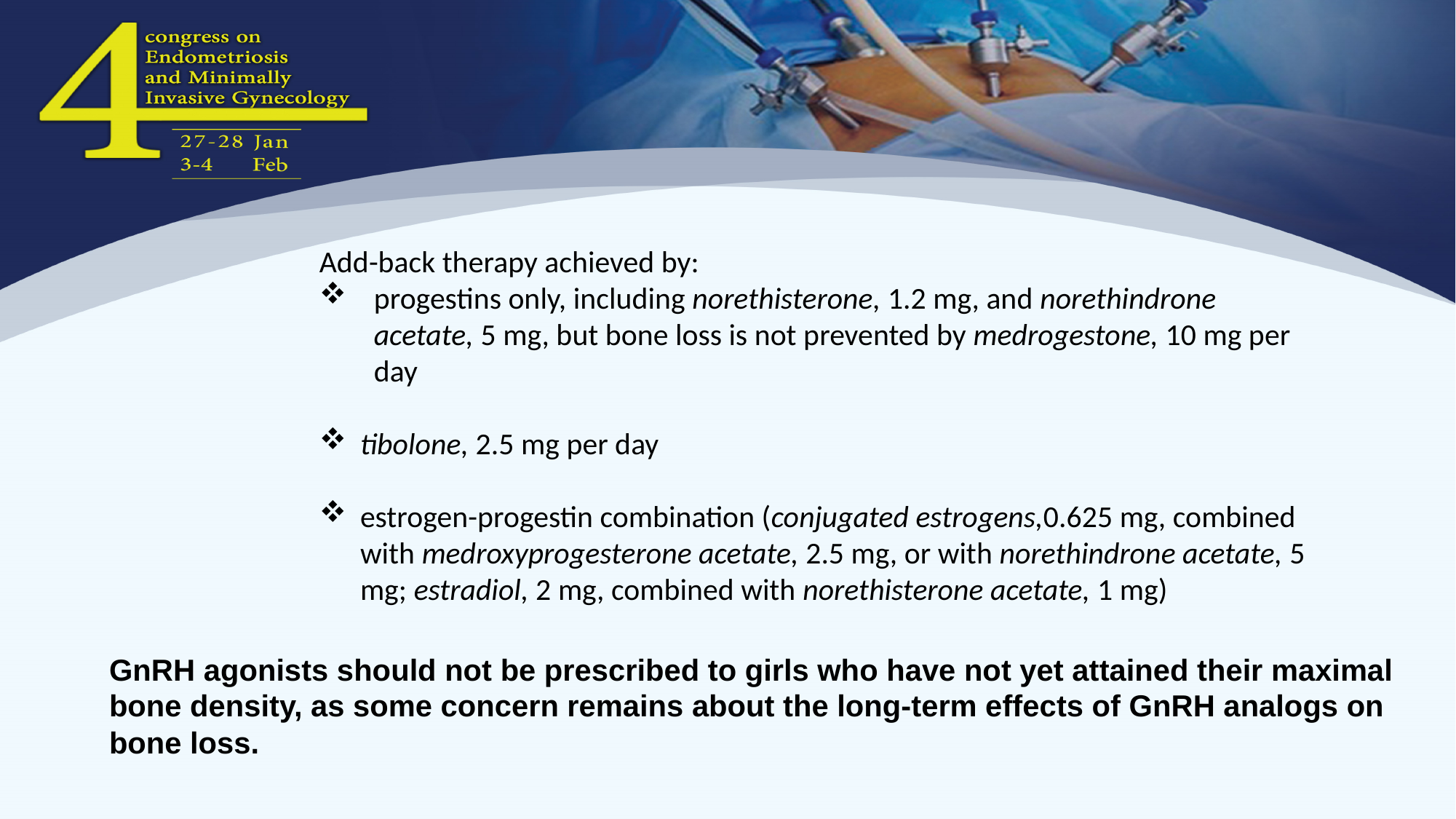

Add-back therapy achieved by:
progestins only, including norethisterone, 1.2 mg, and norethindrone acetate, 5 mg, but bone loss is not prevented by medrogestone, 10 mg per day

tibolone, 2.5 mg per day

estrogen-progestin combination (conjugated estrogens,0.625 mg, combined with medroxyprogesterone acetate, 2.5 mg, or with norethindrone acetate, 5 mg; estradiol, 2 mg, combined with norethisterone acetate, 1 mg)
GnRH agonists should not be prescribed to girls who have not yet attained their maximal bone density, as some concern remains about the long-term effects of GnRH analogs on bone loss.